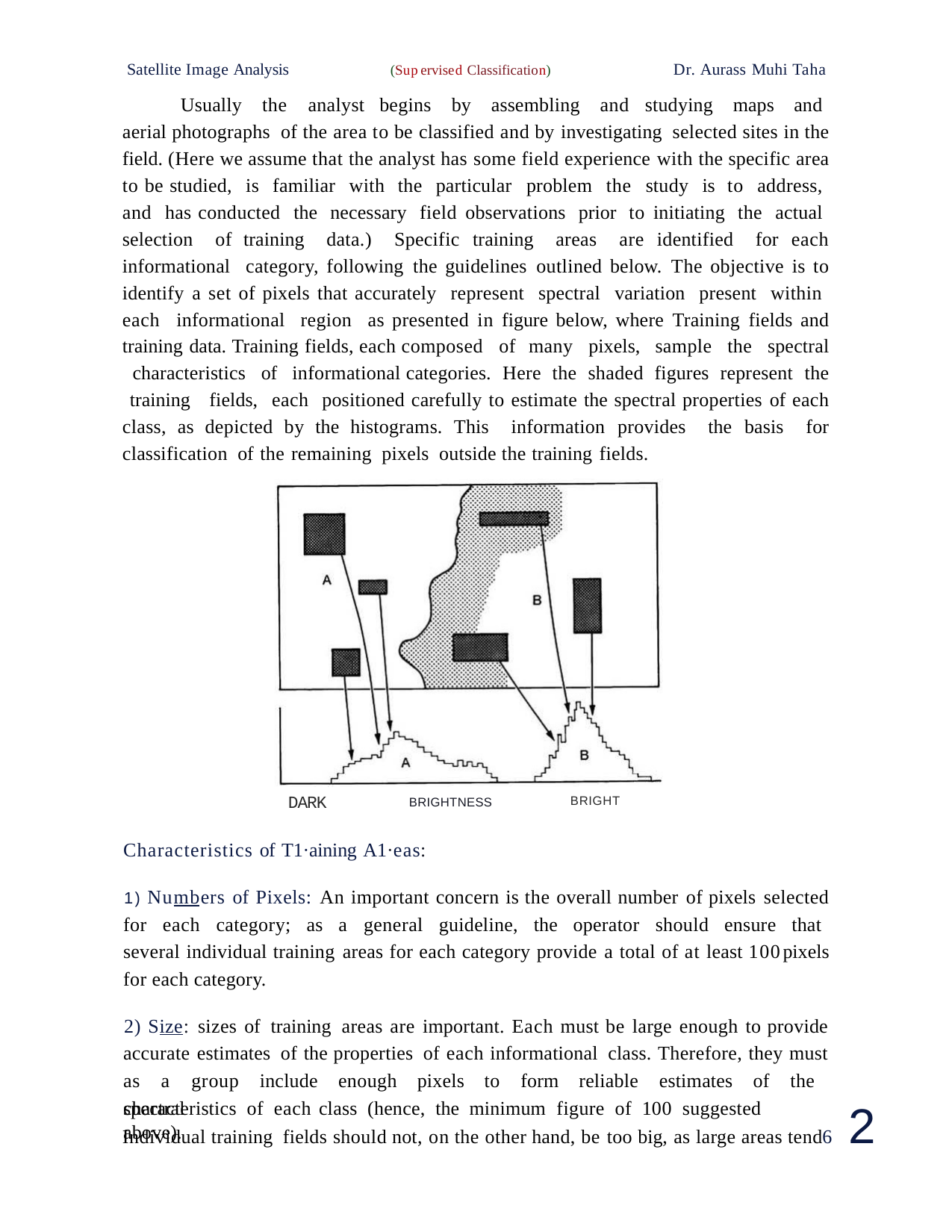

Satellite Image Analysis	(Supervised Classification)	Dr. Aurass Muhi Taha

Usually   the   analyst  begins   by   assembling   and  studying   maps   and  aerial photographs  of the area to be classified and by investigating  selected sites in the field. (Here we assume that the analyst has some field experience with the specific area to be studied,  is  familiar  with  the  particular  problem  the  study  is  to  address,  and  has conducted  the  necessary  field observations  prior  to initiating  the  actual  selection  of training  data.)  Specific training  areas  are identified  for each informational  category, following the guidelines outlined below. The objective is to identify a set of pixels that accurately  represent  spectral  variation  present  within  each  informational  region  as presented in figure below, where Training fields and training data. Training fields, each composed   of  many   pixels,   sample   the   spectral   characteristics   of   informational categories.  Here  the  shaded  figures  represent  the  training   fields,  each  positioned carefully to estimate the spectral properties of each class, as depicted by the histograms. This  information provides  the basis  for classification  of the remaining  pixels  outside the training fields.

DARK
BRIGHT
BRIGHTNESS
Characteristics of T1·aining A1·eas:

1) Numbers of Pixels: An important concern is the overall number of pixels selected for  each  category;  as  a  general  guideline,  the  operator  should  ensure  that  several individual training areas for each category provide a total of at least 100pixels for each category.

2) Size: sizes of  training  areas are important. Each must be large enough to provide accurate estimates  of the properties  of each informational  class. Therefore, they must as   a   group   include   enough   pixels   to   form   reliable   estimates   of   the   spectral
Individual training  fields should not, on the other hand, be too big, as large areas tend62
characteristics  of  each class  (hence,  the  minimum  figure  of  100  suggested  above).